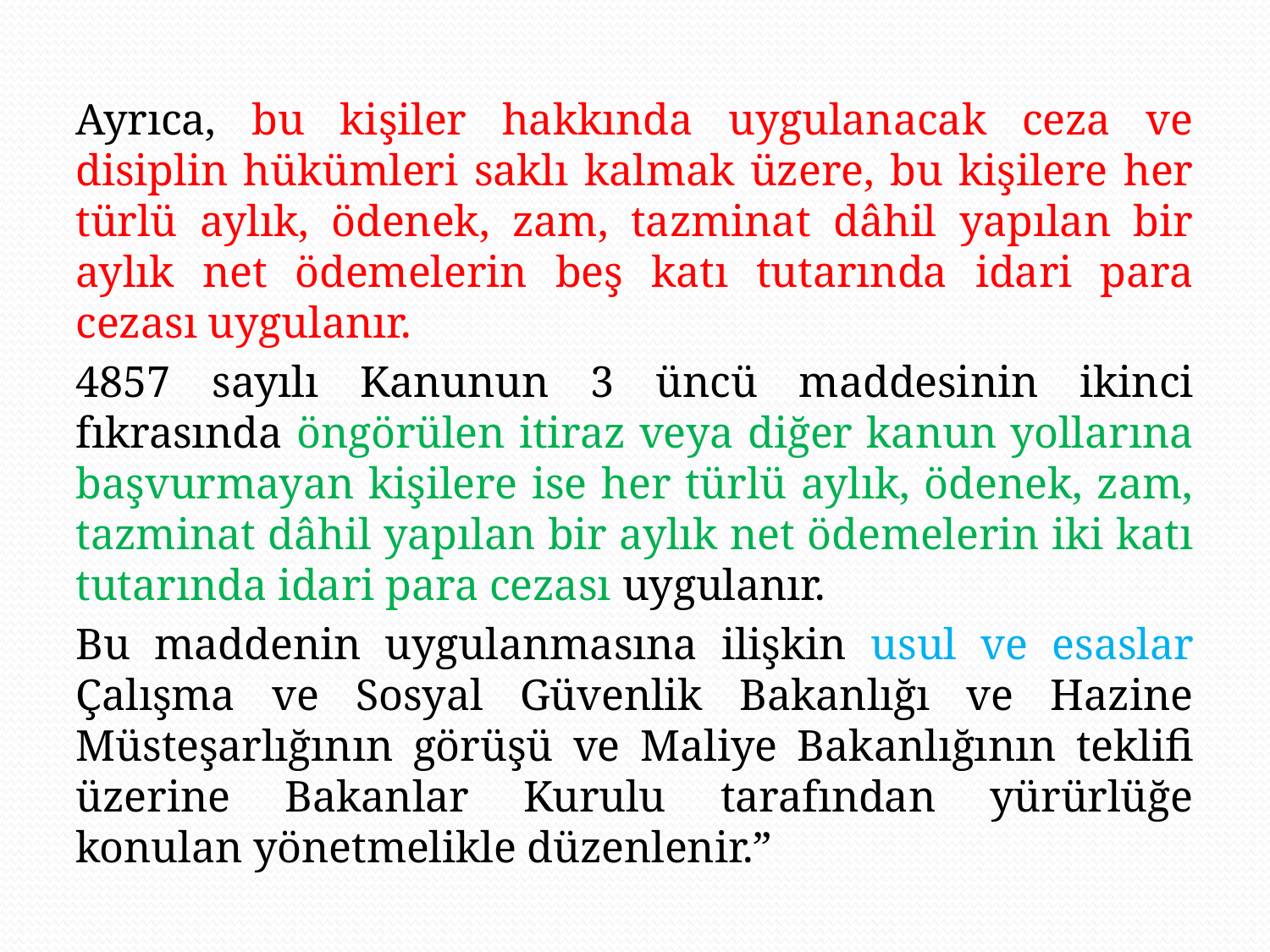

Ayrıca, bu kişiler hakkında uygulanacak ceza ve disiplin hükümleri saklı kalmak üzere, bu kişilere her türlü aylık, ödenek, zam, tazminat dâhil yapılan bir aylık net ödemelerin beş katı tutarında idari para cezası uygulanır.
4857 sayılı Kanunun 3 üncü maddesinin ikinci fıkrasında öngörülen itiraz veya diğer kanun yollarına başvurmayan kişilere ise her türlü aylık, ödenek, zam, tazminat dâhil yapılan bir aylık net ödemelerin iki katı tutarında idari para cezası uygulanır.
Bu maddenin uygulanmasına ilişkin usul ve esaslar Çalışma ve Sosyal Güvenlik Bakanlığı ve Hazine Müsteşarlığının görüşü ve Maliye Bakanlığının teklifi üzerine Bakanlar Kurulu tarafından yürürlüğe konulan yönetmelikle düzenlenir.”